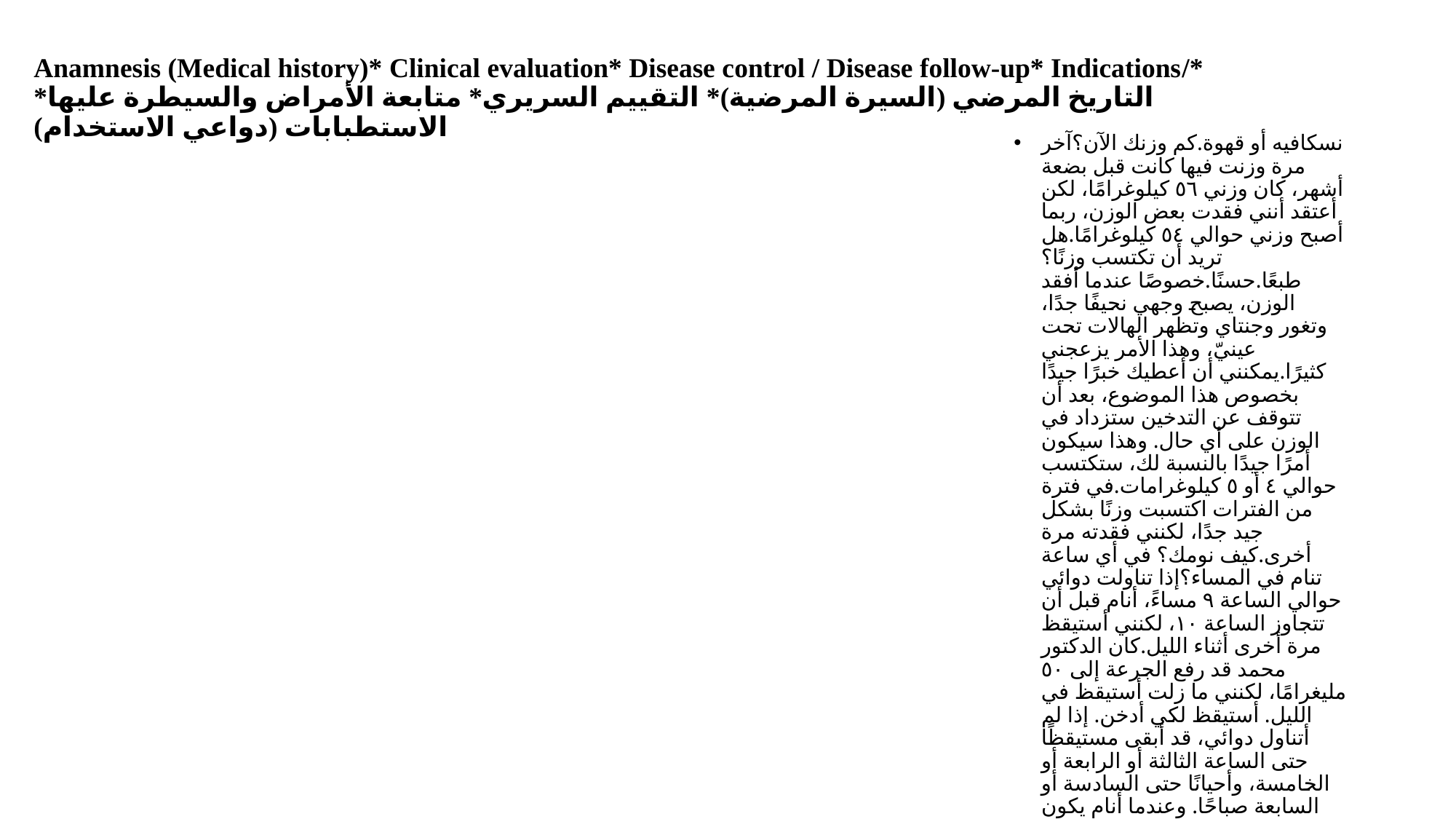

# Anamnesis (Medical history)* Clinical evaluation* Disease control / Disease follow-up* Indications/* التاريخ المرضي (السيرة المرضية)* التقييم السريري* متابعة الأمراض والسيطرة عليها* الاستطبابات (دواعي الاستخدام)
نسكافيه أو قهوة.كم وزنك الآن؟آخر مرة وزنت فيها كانت قبل بضعة أشهر، كان وزني ٥٦ كيلوغرامًا، لكن أعتقد أنني فقدت بعض الوزن، ربما أصبح وزني حوالي ٥٤ كيلوغرامًا.هل تريد أن تكتسب وزنًا؟طبعًا.حسنًا.خصوصًا عندما أفقد الوزن، يصبح وجهي نحيفًا جدًا، وتغور وجنتاي وتظهر الهالات تحت عينيّ، وهذا الأمر يزعجني كثيرًا.يمكنني أن أعطيك خبرًا جيدًا بخصوص هذا الموضوع، بعد أن تتوقف عن التدخين ستزداد في الوزن على أي حال. وهذا سيكون أمرًا جيدًا بالنسبة لك، ستكتسب حوالي ٤ أو ٥ كيلوغرامات.في فترة من الفترات اكتسبت وزنًا بشكل جيد جدًا، لكنني فقدته مرة أخرى.كيف نومك؟ في أي ساعة تنام في المساء؟إذا تناولت دوائي حوالي الساعة ٩ مساءً، أنام قبل أن تتجاوز الساعة ١٠، لكنني أستيقظ مرة أخرى أثناء الليل.كان الدكتور محمد قد رفع الجرعة إلى ٥٠ مليغرامًا، لكنني ما زلت أستيقظ في الليل. أستيقظ لكي أدخن. إذا لم أتناول دوائي، قد أبقى مستيقظًا حتى الساعة الثالثة أو الرابعة أو الخامسة، وأحيانًا حتى السادسة أو السابعة صباحًا. وعندما أنام يكون نومي لبضع ساعات فقط، وليس نومًا عميقًا. أشعر بالانزعاج، أريد أن أستيقظ، عقلي يستيقظ، لكنني أحتاج إلى النوم كثيرًا خلال النهار وأقوم أحيانًا بأخذ قيلولة.